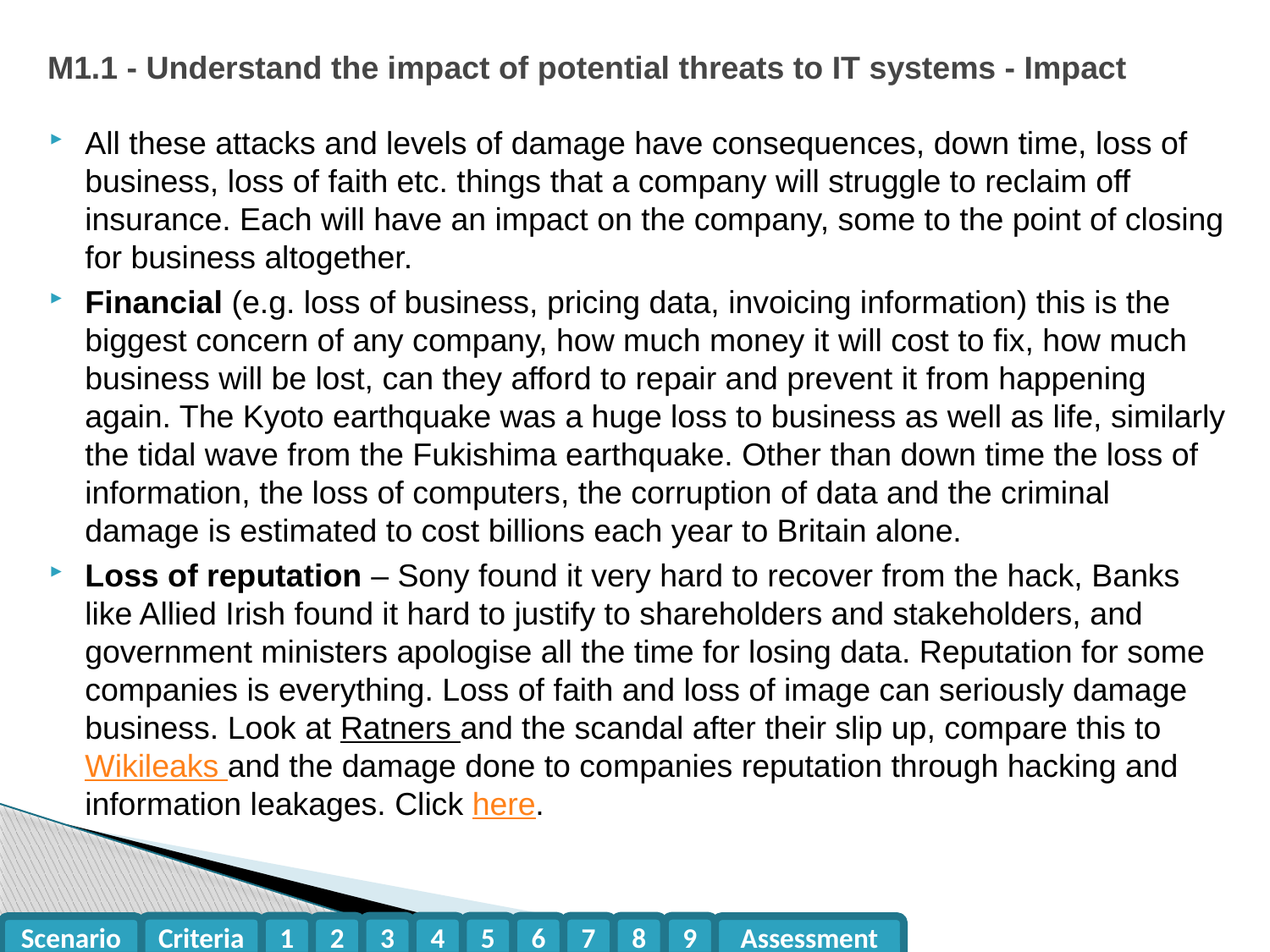

# M1.1 - Understand the impact of potential threats to IT systems - Impact
All these attacks and levels of damage have consequences, down time, loss of business, loss of faith etc. things that a company will struggle to reclaim off insurance. Each will have an impact on the company, some to the point of closing for business altogether.
Financial (e.g. loss of business, pricing data, invoicing information) this is the biggest concern of any company, how much money it will cost to fix, how much business will be lost, can they afford to repair and prevent it from happening again. The Kyoto earthquake was a huge loss to business as well as life, similarly the tidal wave from the Fukishima earthquake. Other than down time the loss of information, the loss of computers, the corruption of data and the criminal damage is estimated to cost billions each year to Britain alone.
Loss of reputation – Sony found it very hard to recover from the hack, Banks like Allied Irish found it hard to justify to shareholders and stakeholders, and government ministers apologise all the time for losing data. Reputation for some companies is everything. Loss of faith and loss of image can seriously damage business. Look at Ratners and the scandal after their slip up, compare this to Wikileaks and the damage done to companies reputation through hacking and information leakages. Click here.